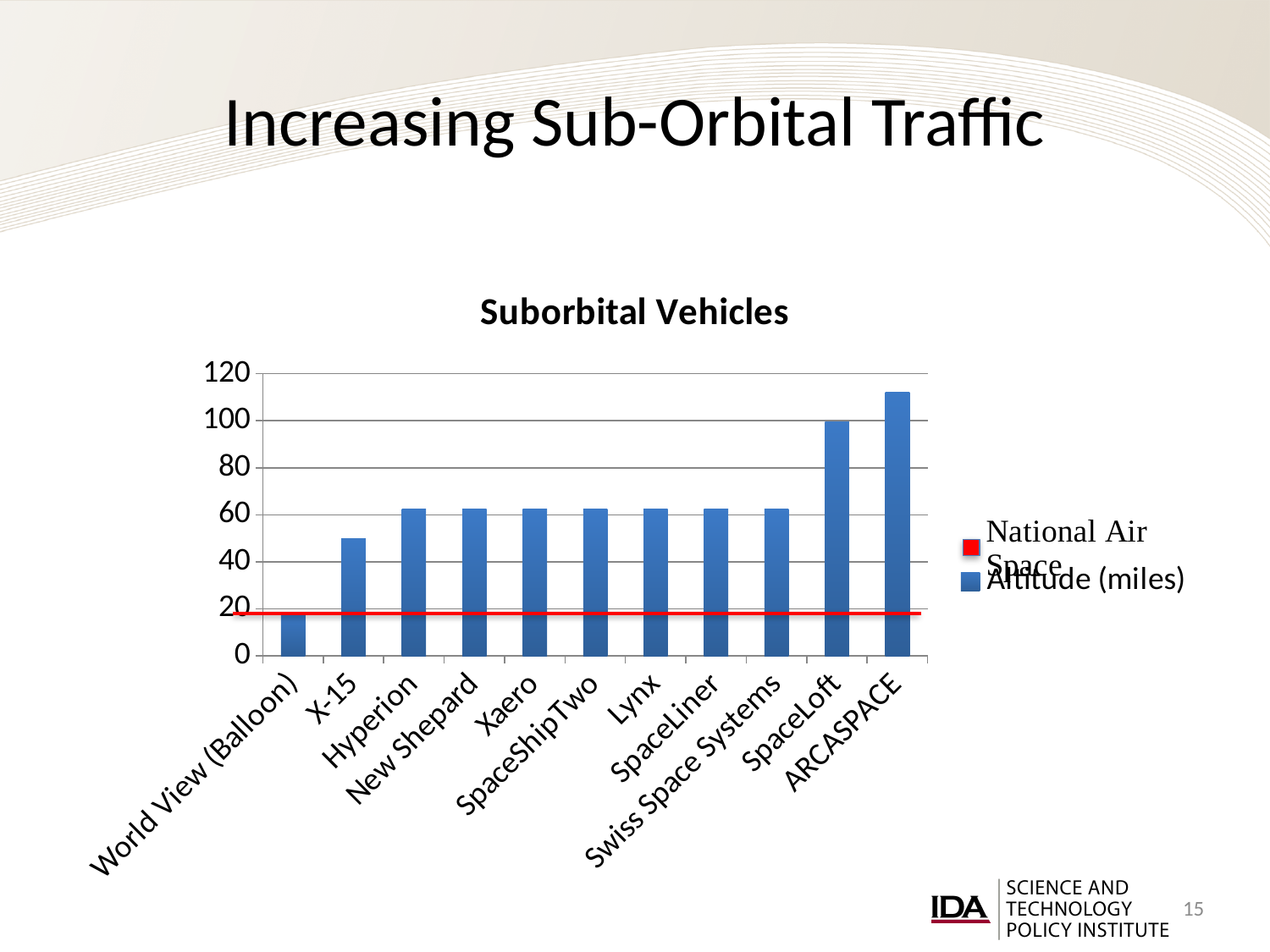

# Increasing Sub-Orbital Traffic

### Chart: Suborbital Vehicles

| Category | Altitude (miles) |
|---|---|
| World View (Balloon) | 18.6 |
| X-15 | 50.0 |
| Hyperion | 62.5 |
| New Shepard | 62.5 |
| Xaero | 62.5 |
| SpaceShipTwo | 62.5 |
| Lynx | 62.5 |
| SpaceLiner | 62.5 |
| Swiss Space Systems | 62.5 |
| SpaceLoft | 99.5 |
| ARCASPACE | 112.0 |
15